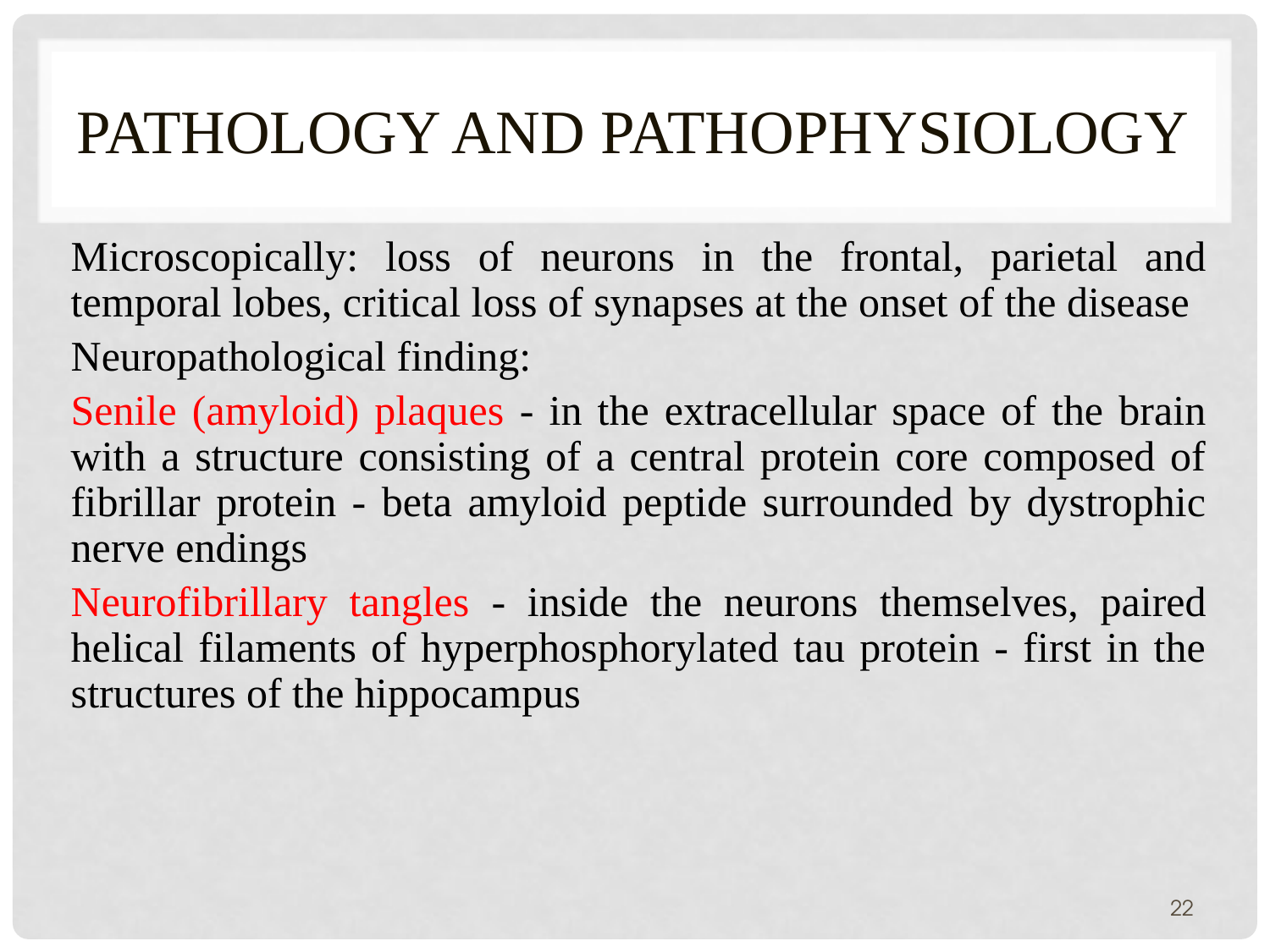

# pathology and pathophysiology
Microscopically: loss of neurons in the frontal, parietal and temporal lobes, critical loss of synapses at the onset of the disease
Neuropathological finding:
Senile (amyloid) plaques - in the extracellular space of the brain with a structure consisting of a central protein core composed of fibrillar protein - beta amyloid peptide surrounded by dystrophic nerve endings
Neurofibrillary tangles - inside the neurons themselves, paired helical filaments of hyperphosphorylated tau protein - first in the structures of the hippocampus
22